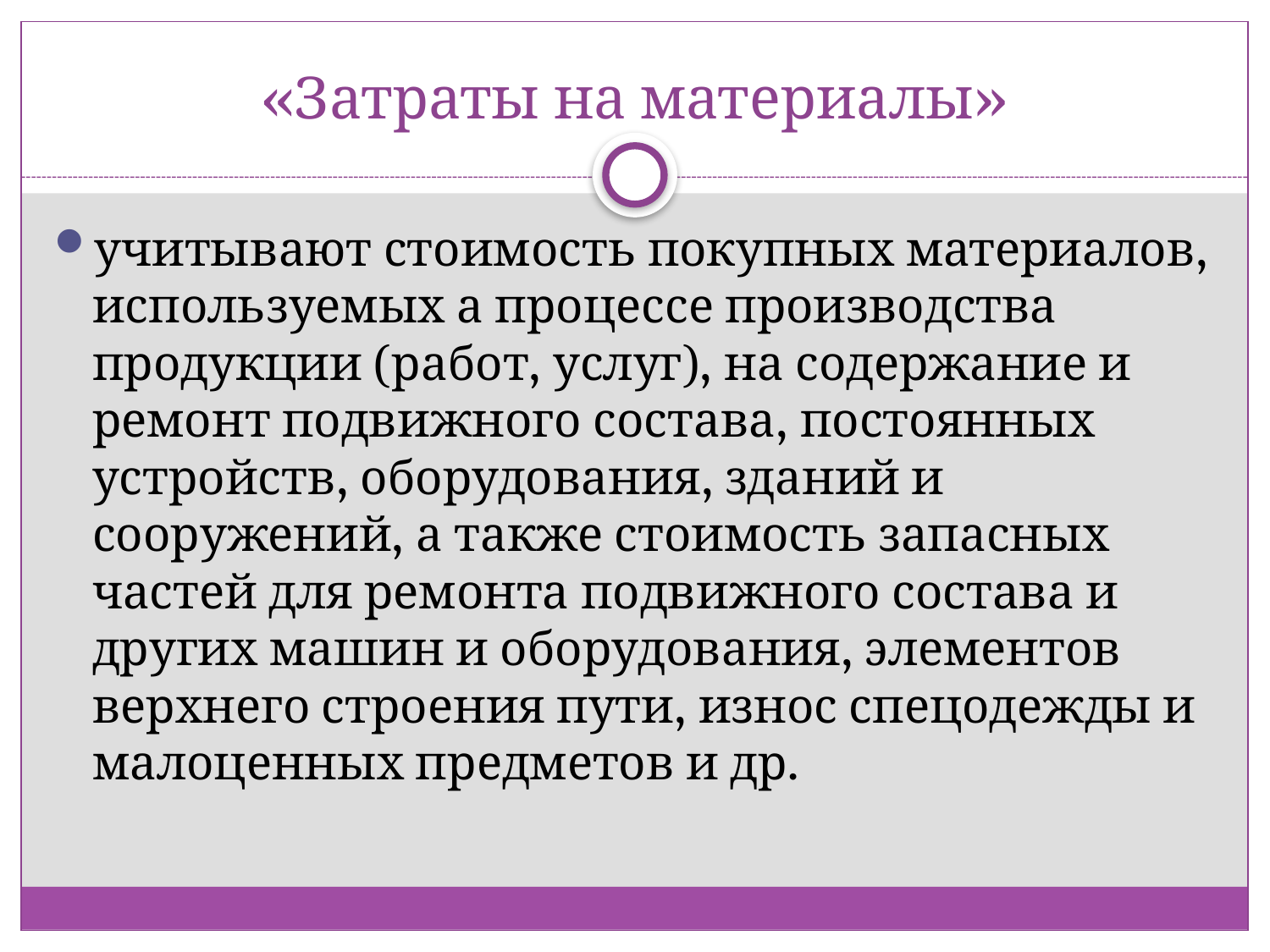

# «Затраты на материалы»
учитывают стоимость покупных материалов, используемых а процессе производства продукции (работ, услуг), на содержание и ремонт подвижного состава, постоянных устройств, оборудования, зданий и сооружений, а также стоимость запасных частей для ремонта подвижного состава и других машин и оборудования, элементов верхнего строения пути, износ спецодежды и малоценных предметов и др.